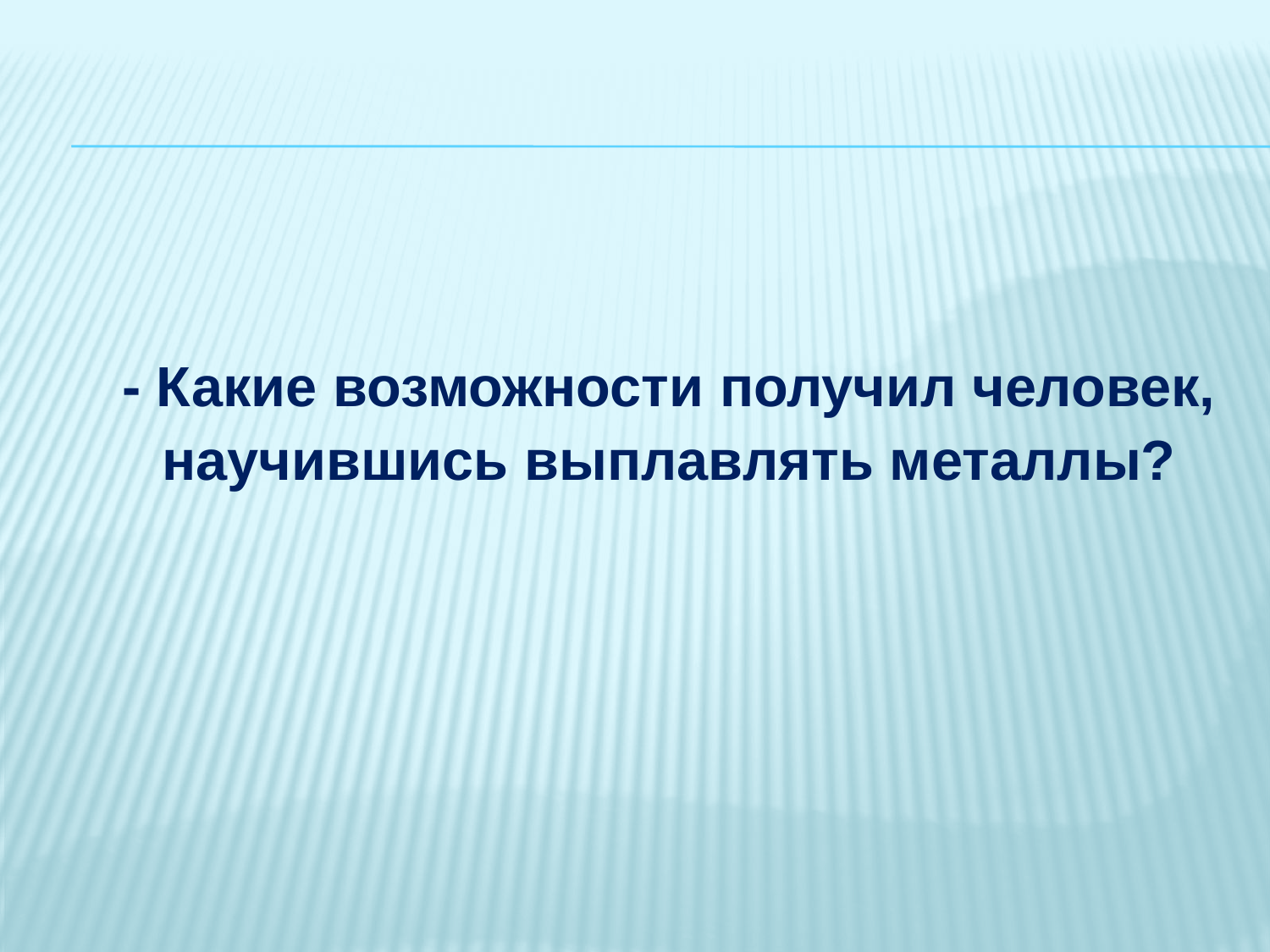

- Какие возможности получил человек, научившись выплавлять металлы?